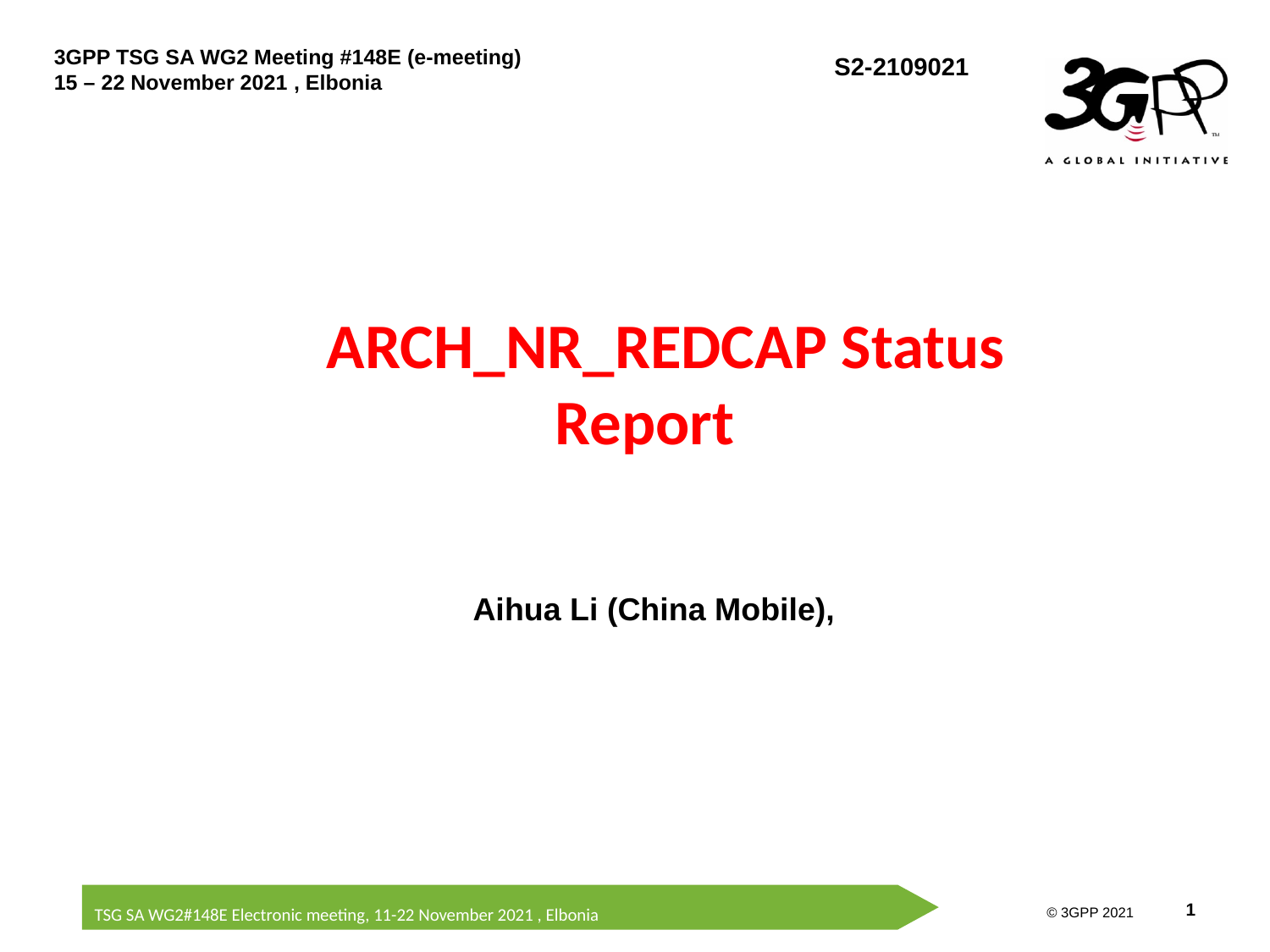

# ARCH_NR_REDCAP Status Report
Aihua Li (China Mobile),